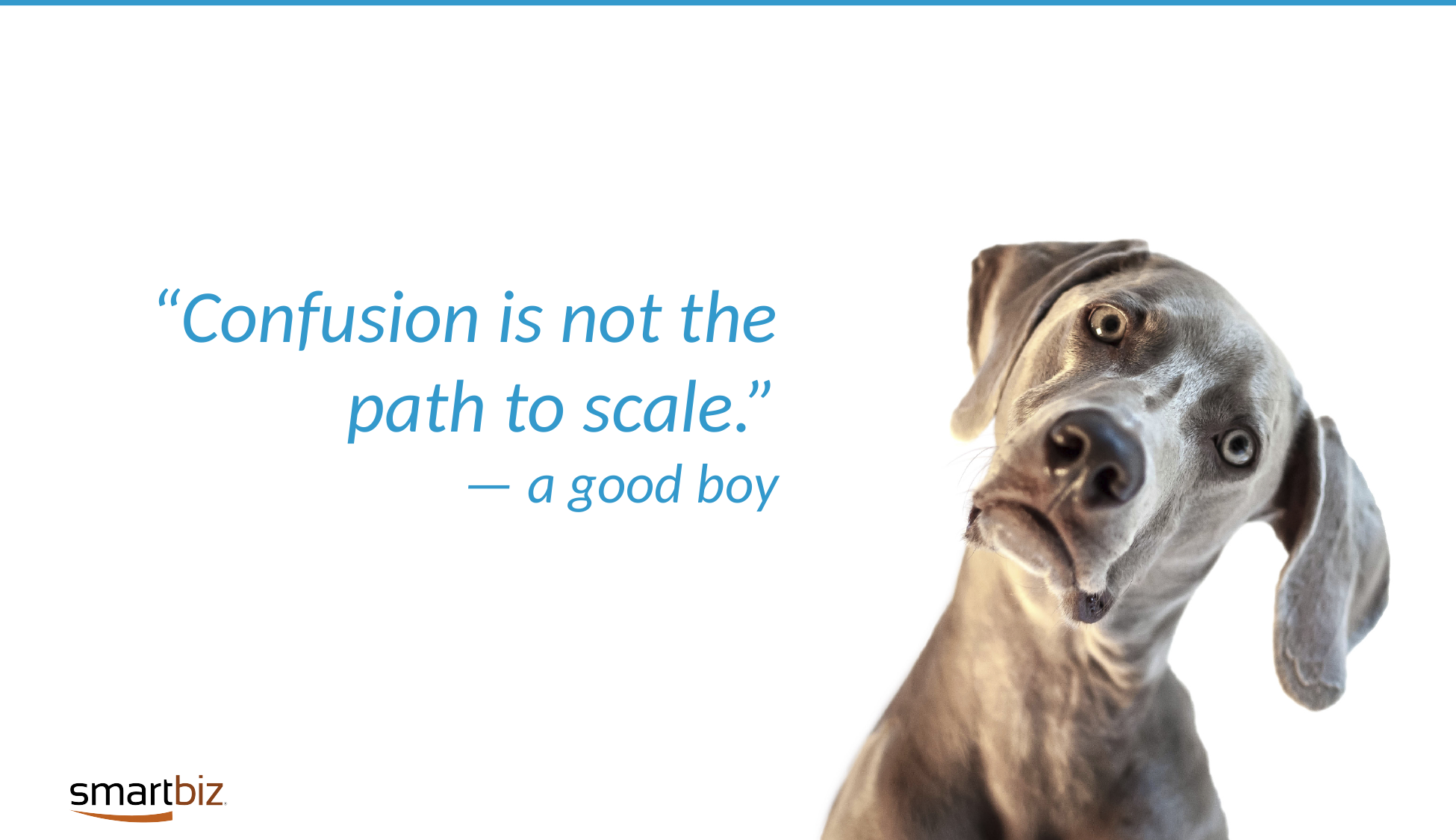

“Confusion is not the path to scale.”
— a good boy